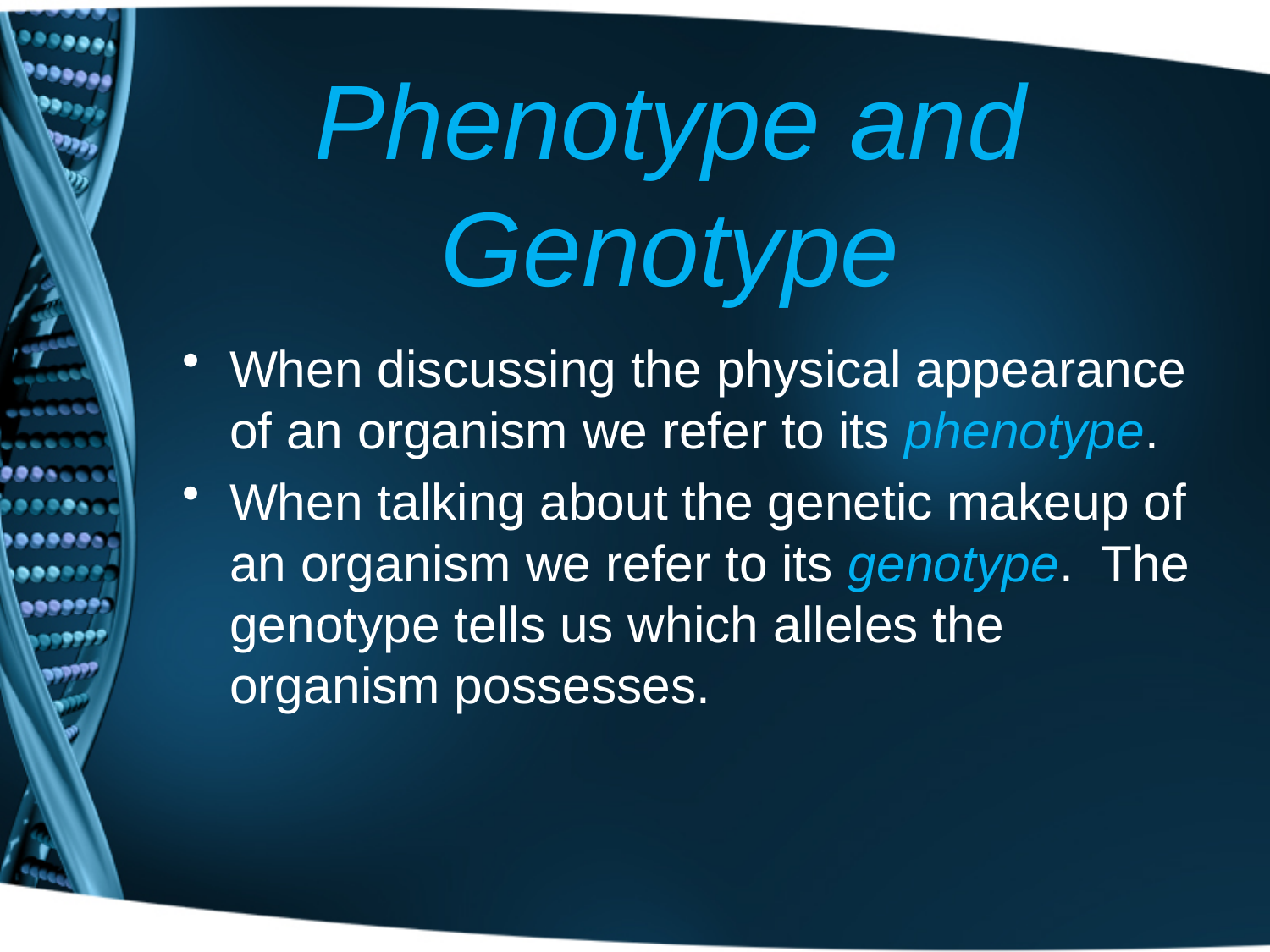

# Phenotype and Genotype
When discussing the physical appearance of an organism we refer to its phenotype.
When talking about the genetic makeup of an organism we refer to its genotype.  The genotype tells us which alleles the organism possesses.